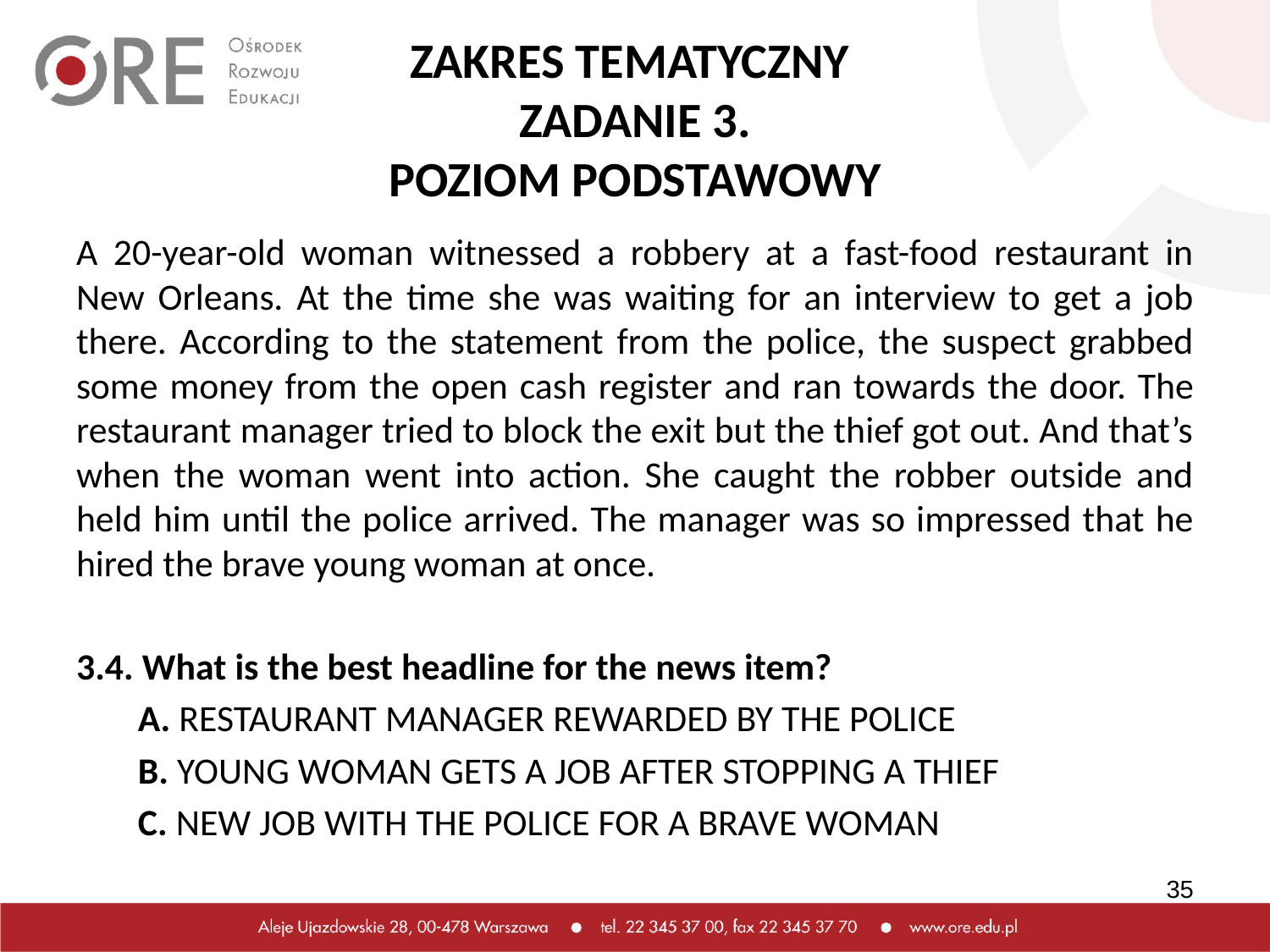

# ZAKRES TEMATYCZNY ZADANIE 3. POZIOM PODSTAWOWY
A 20-year-old woman witnessed a robbery at a fast-food restaurant in New Orleans. At the time she was waiting for an interview to get a job there. According to the statement from the police, the suspect grabbed some money from the open cash register and ran towards the door. The restaurant manager tried to block the exit but the thief got out. And that’s when the woman went into action. She caught the robber outside and held him until the police arrived. The manager was so impressed that he hired the brave young woman at once.

3.4. What is the best headline for the news item?
A. RESTAURANT MANAGER REWARDED BY THE POLICE
B. YOUNG WOMAN GETS A JOB AFTER STOPPING A THIEF
C. NEW JOB WITH THE POLICE FOR A BRAVE WOMAN
35